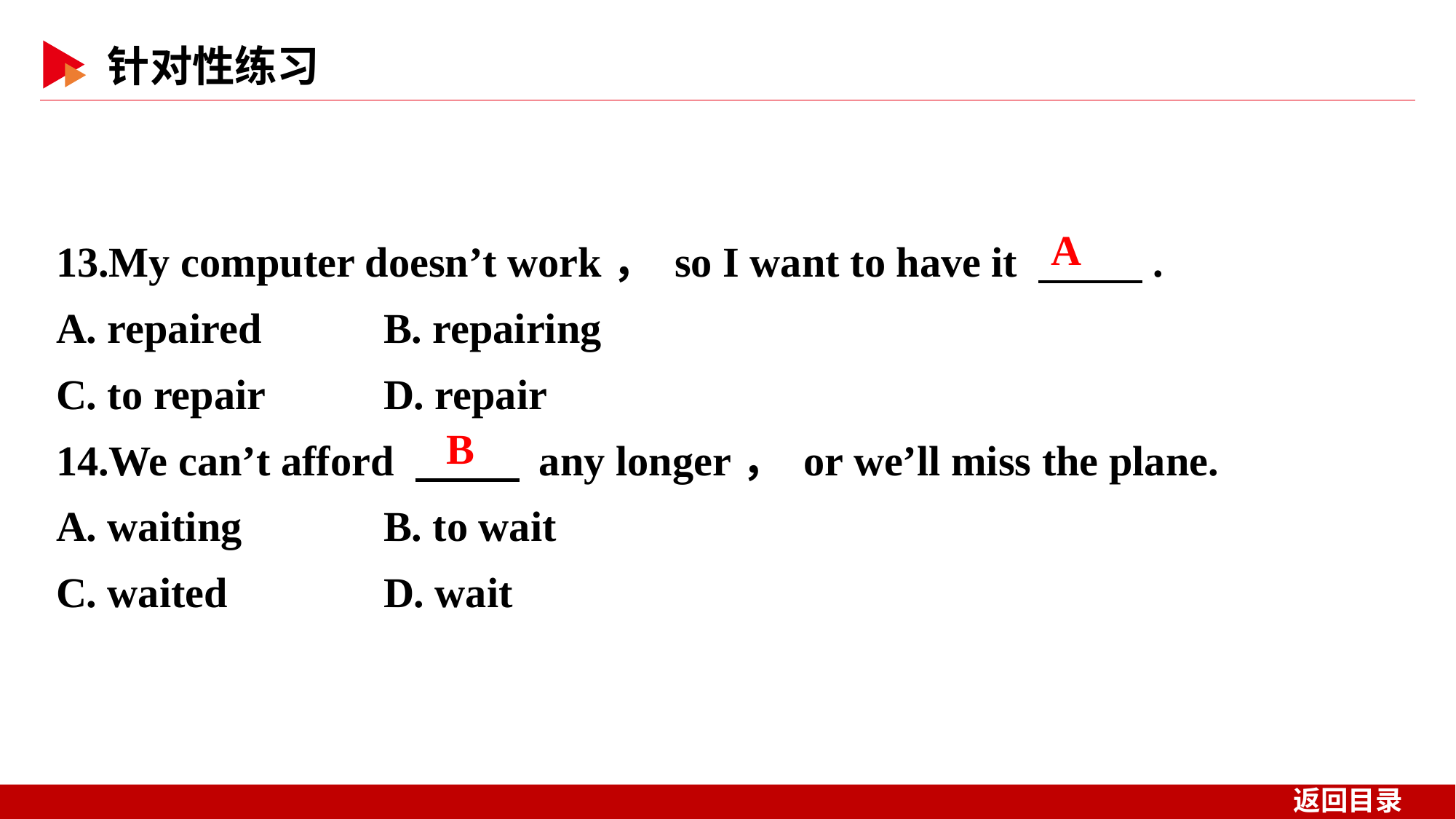

13.My computer doesn’t work， so I want to have it 　  　.
A. repaired          	B. repairing
C. to repair         	D. repair
14.We can’t afford 　  　 any longer， or we’ll miss the plane.
A. waiting          	B. to wait
C. waited          	D. wait
A
B